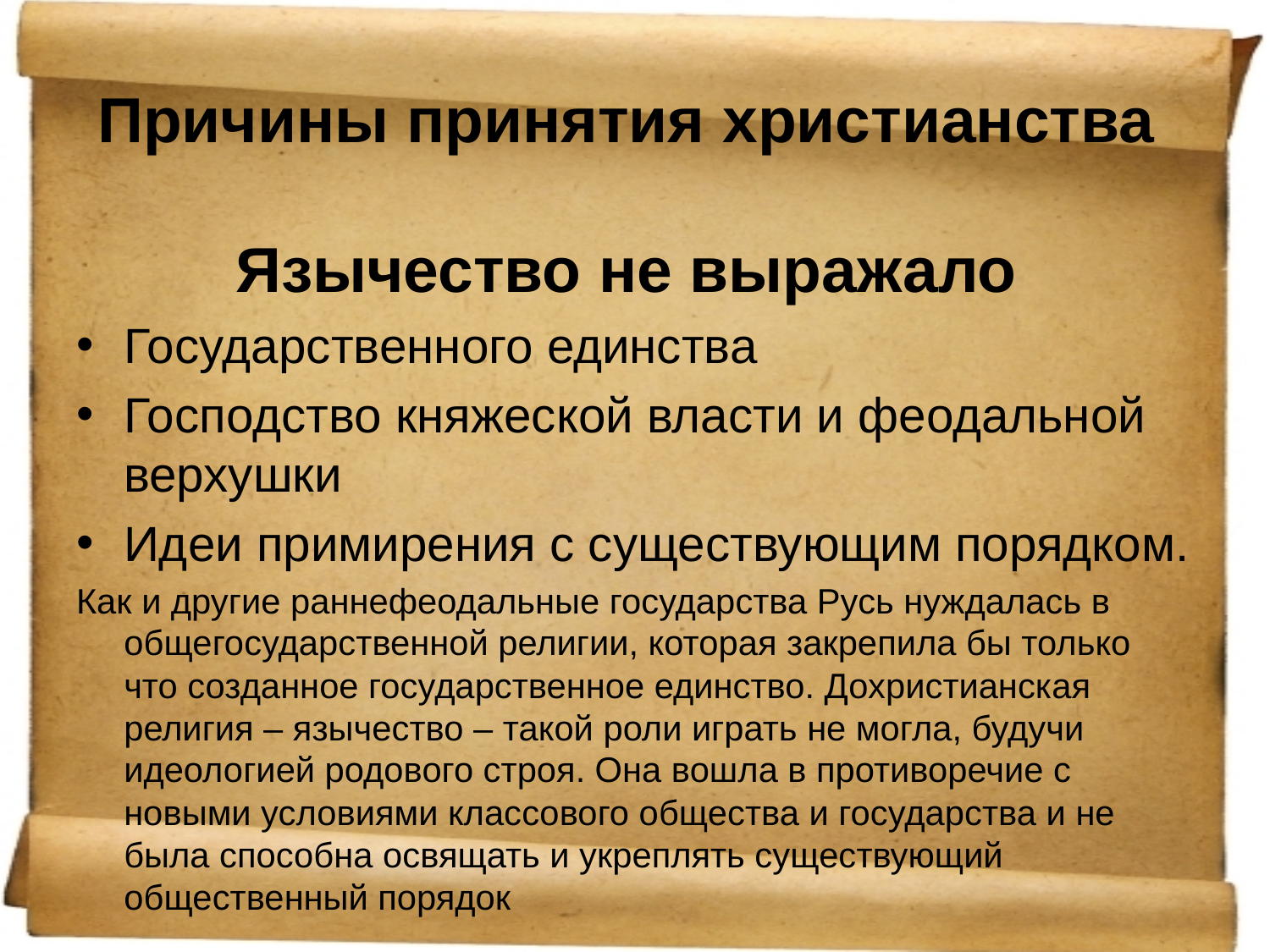

# Причины принятия христианства
Язычество не выражало
Государственного единства
Господство княжеской власти и феодальной верхушки
Идеи примирения с существующим порядком.
Как и другие раннефеодальные государства Русь нуждалась в общегосударственной религии, которая закрепила бы только что созданное государственное единство. Дохристианская религия – язычество – такой роли играть не могла, будучи идеологией родового строя. Она вошла в противоречие с новыми условиями классового общества и государства и не была способна освящать и укреплять существующий общественный порядок